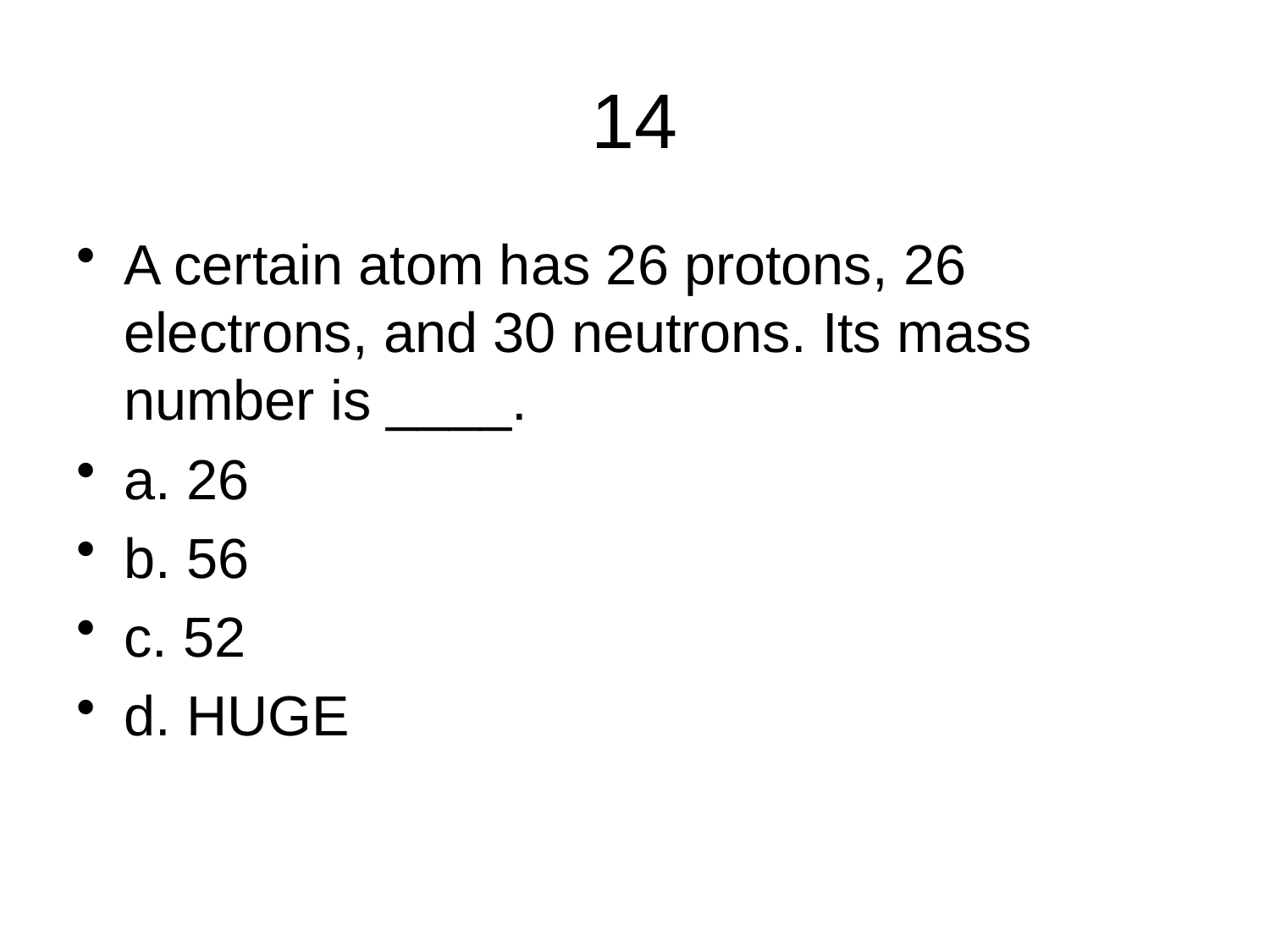

# 14
A certain atom has 26 protons, 26 electrons, and 30 neutrons. Its mass number is ____.
a. 26
b. 56
c. 52
d. HUGE